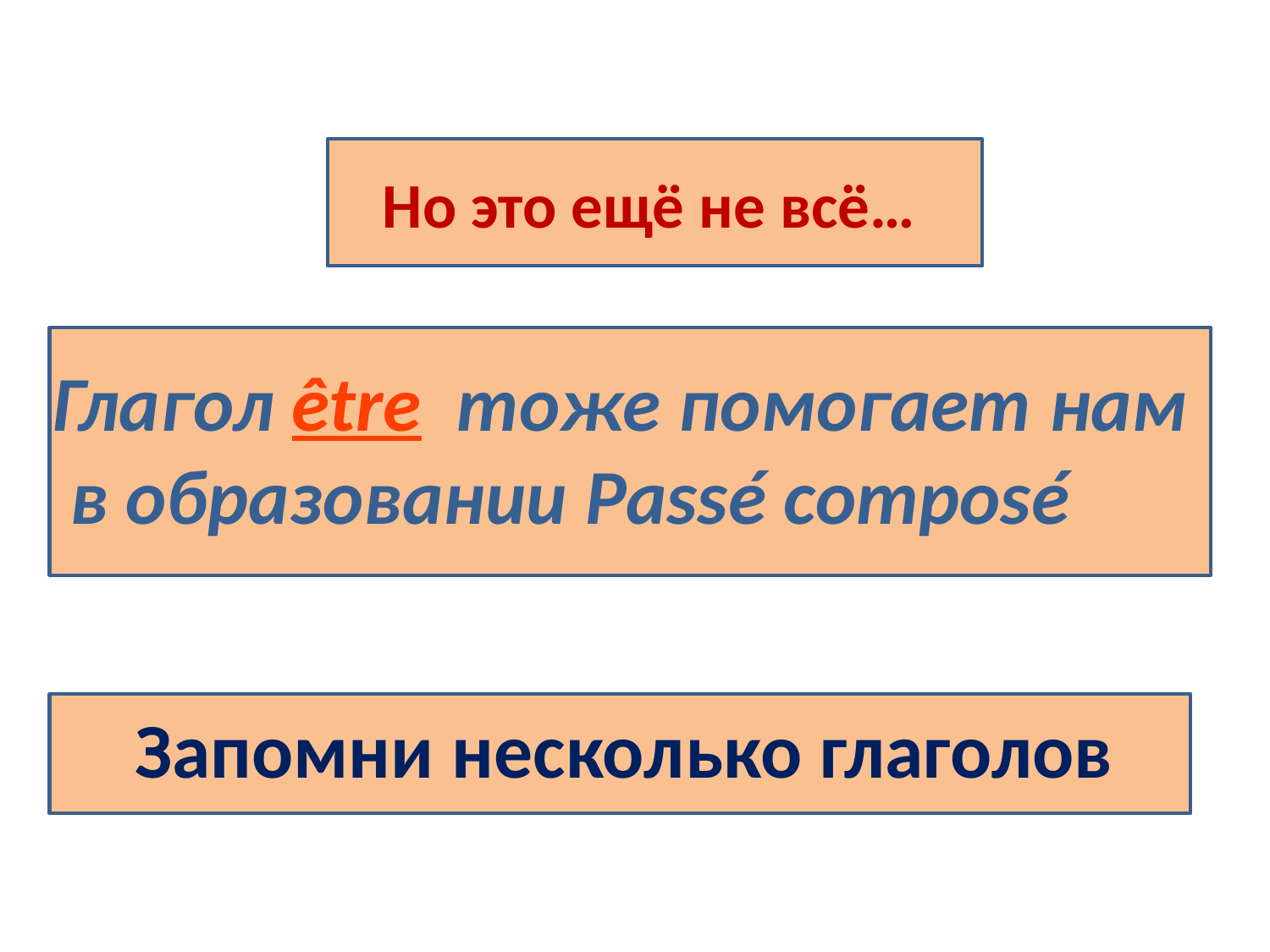

Но это ещё не всё…

Глагол être  тоже помогает нам
 в образовании Passé composé

Запомни несколько глаголов